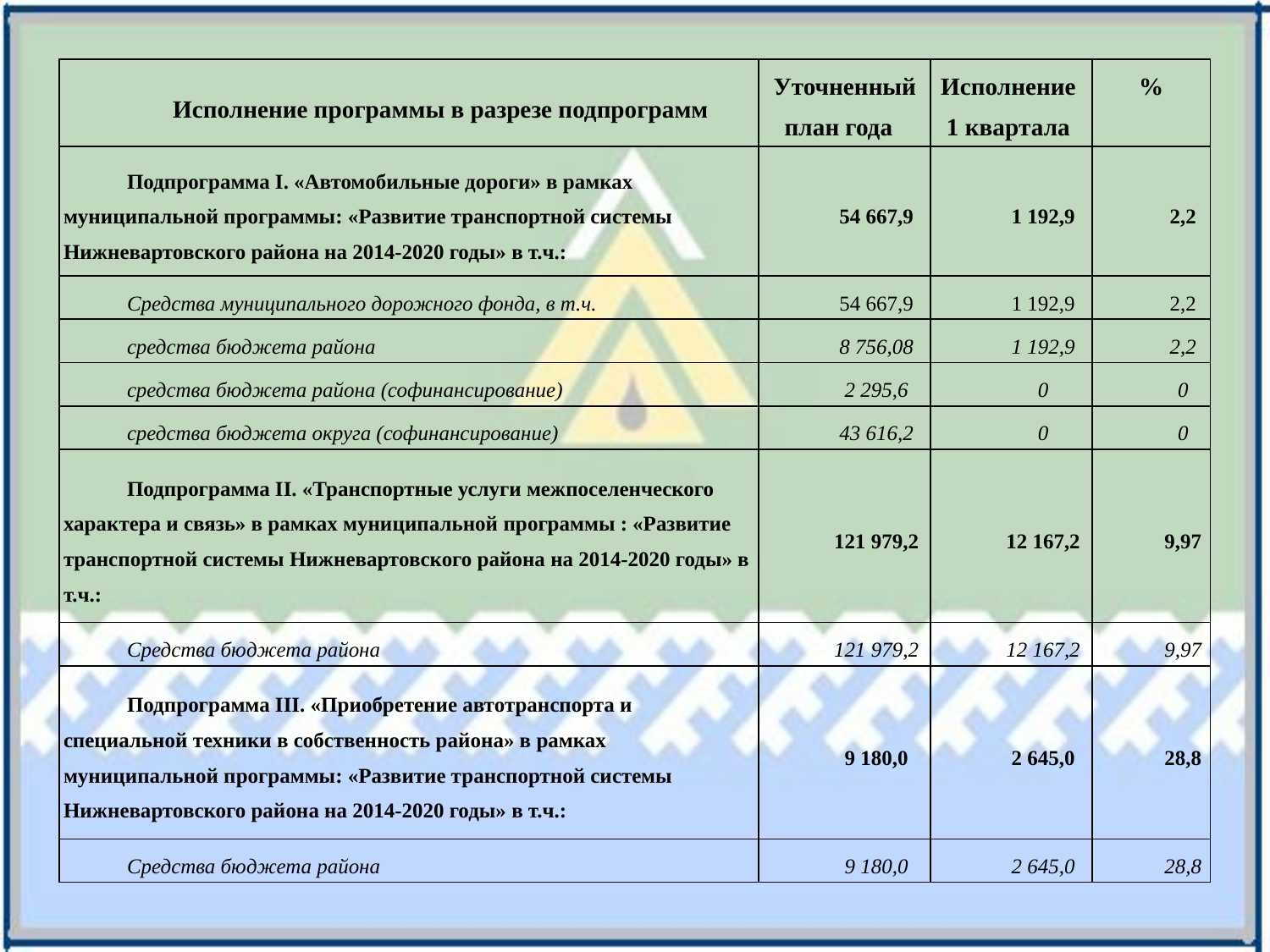

| Исполнение программы в разрезе подпрограмм | Уточненный план года | Исполнение 1 квартала | % |
| --- | --- | --- | --- |
| Подпрограмма I. «Автомобильные дороги» в рамках муниципальной программы: «Развитие транспортной системы Нижневартовского района на 2014-2020 годы» в т.ч.: | 54 667,9 | 1 192,9 | 2,2 |
| Средства муниципального дорожного фонда, в т.ч. | 54 667,9 | 1 192,9 | 2,2 |
| средства бюджета района | 8 756,08 | 1 192,9 | 2,2 |
| средства бюджета района (софинансирование) | 2 295,6 | 0 | 0 |
| средства бюджета округа (софинансирование) | 43 616,2 | 0 | 0 |
| Подпрограмма II. «Транспортные услуги межпоселенческого характера и связь» в рамках муниципальной программы : «Развитие транспортной системы Нижневартовского района на 2014-2020 годы» в т.ч.: | 121 979,2 | 12 167,2 | 9,97 |
| Средства бюджета района | 121 979,2 | 12 167,2 | 9,97 |
| Подпрограмма III. «Приобретение автотранспорта и специальной техники в собственность района» в рамках муниципальной программы: «Развитие транспортной системы Нижневартовского района на 2014-2020 годы» в т.ч.: | 9 180,0 | 2 645,0 | 28,8 |
| Средства бюджета района | 9 180,0 | 2 645,0 | 28,8 |